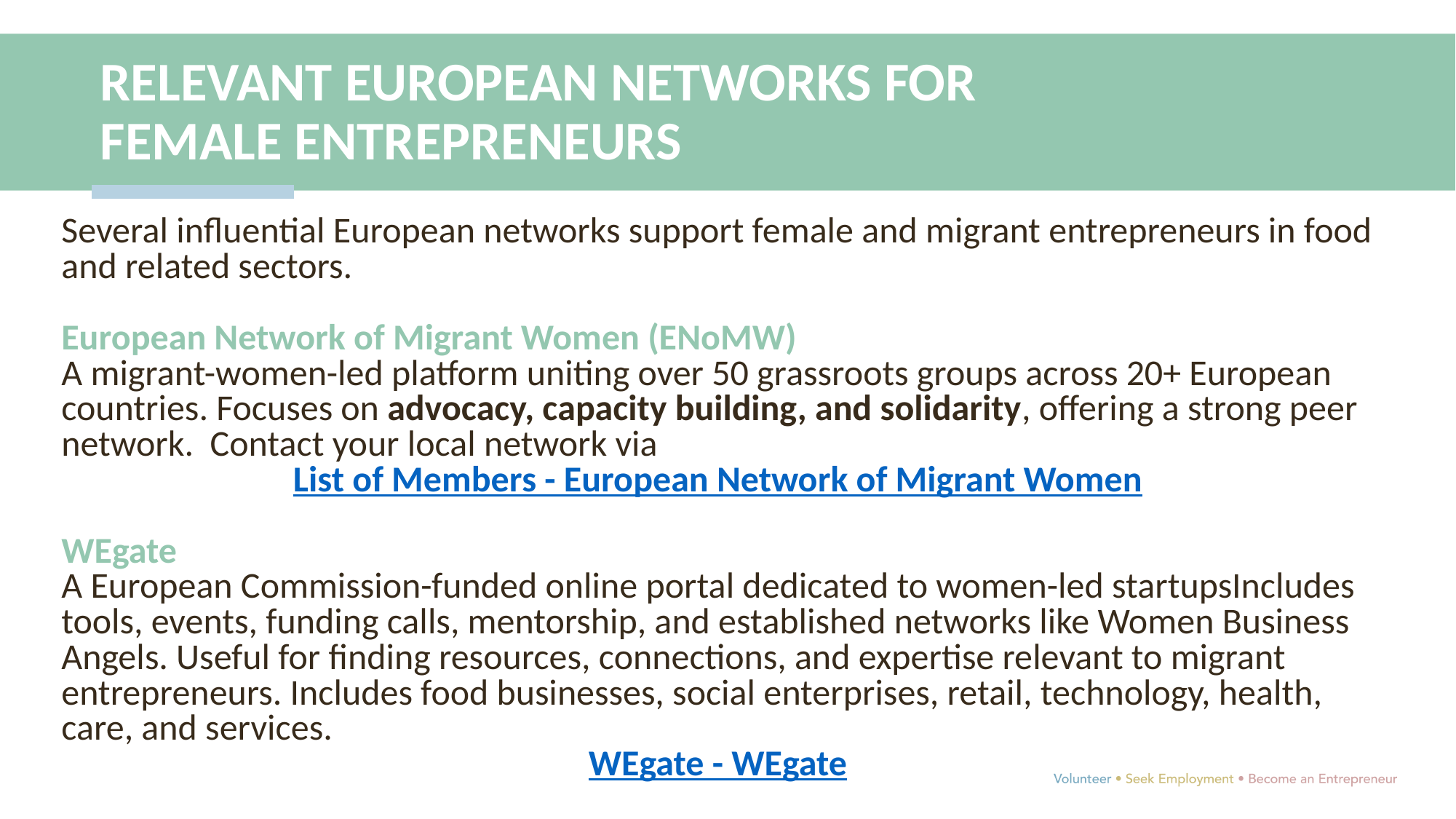

RELEVANT EUROPEAN NETWORKS FOR
FEMALE ENTREPRENEURS
Several influential European networks support female and migrant entrepreneurs in food and related sectors.

European Network of Migrant Women (ENoMW)
A migrant-women-led platform uniting over 50 grassroots groups across 20+ European countries. Focuses on advocacy, capacity building, and solidarity, offering a strong peer network.  Contact your local network via
List of Members - European Network of Migrant Women

WEgate
A European Commission-funded online portal dedicated to women-led startupsIncludes tools, events, funding calls, mentorship, and established networks like Women Business Angels. Useful for finding resources, connections, and expertise relevant to migrant entrepreneurs. Includes food businesses, social enterprises, retail, technology, health, care, and services.
WEgate - WEgate

​